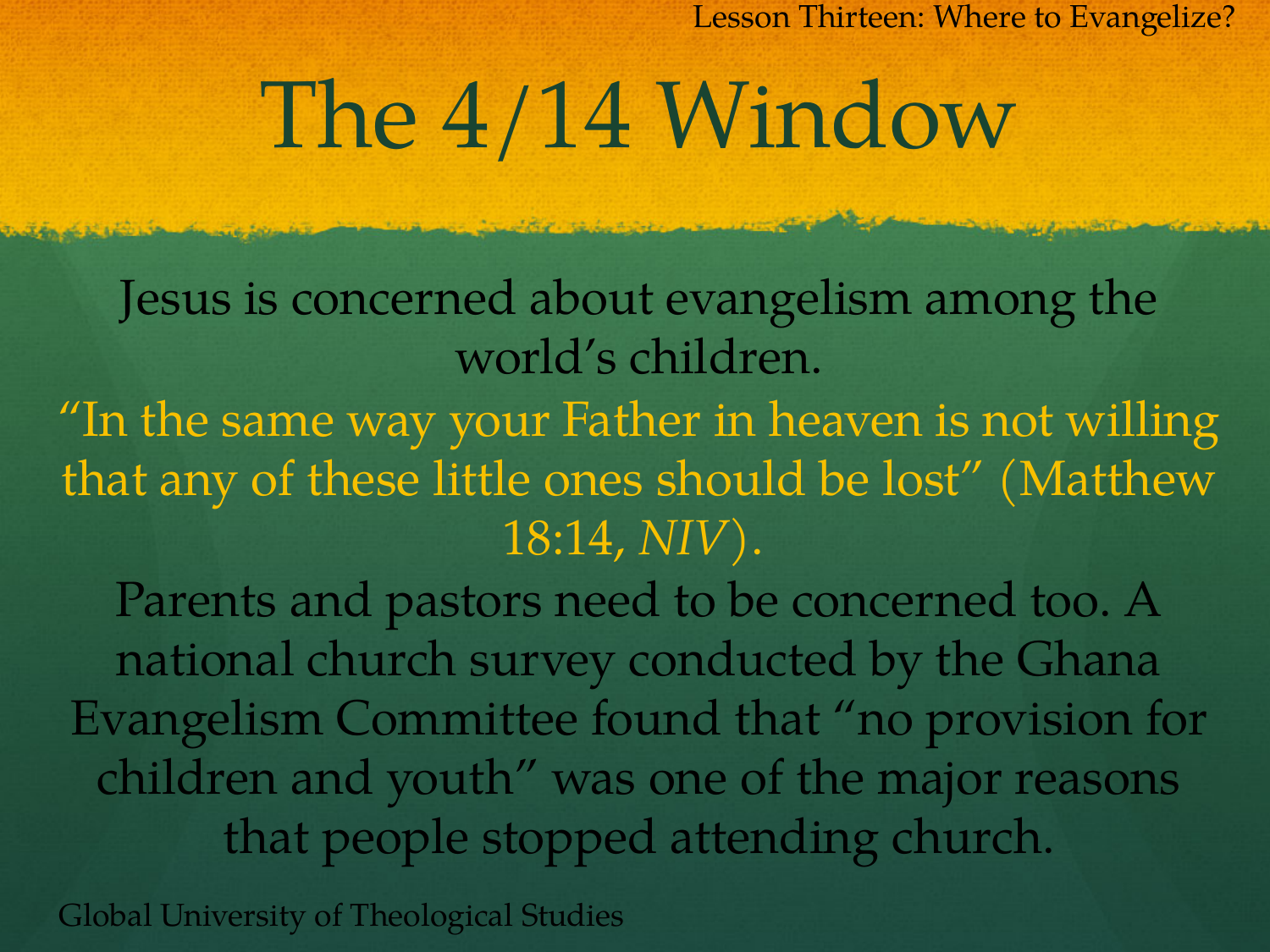

Lesson Thirteen: Where to Evangelize?

# The 4/14 Window
Jesus is concerned about evangelism among the world’s children.
“In the same way your Father in heaven is not willing that any of these little ones should be lost” (Matthew 18:14, NIV).
Parents and pastors need to be concerned too. A national church survey conducted by the Ghana Evangelism Committee found that “no provision for children and youth” was one of the major reasons that people stopped attending church.
Global University of Theological Studies